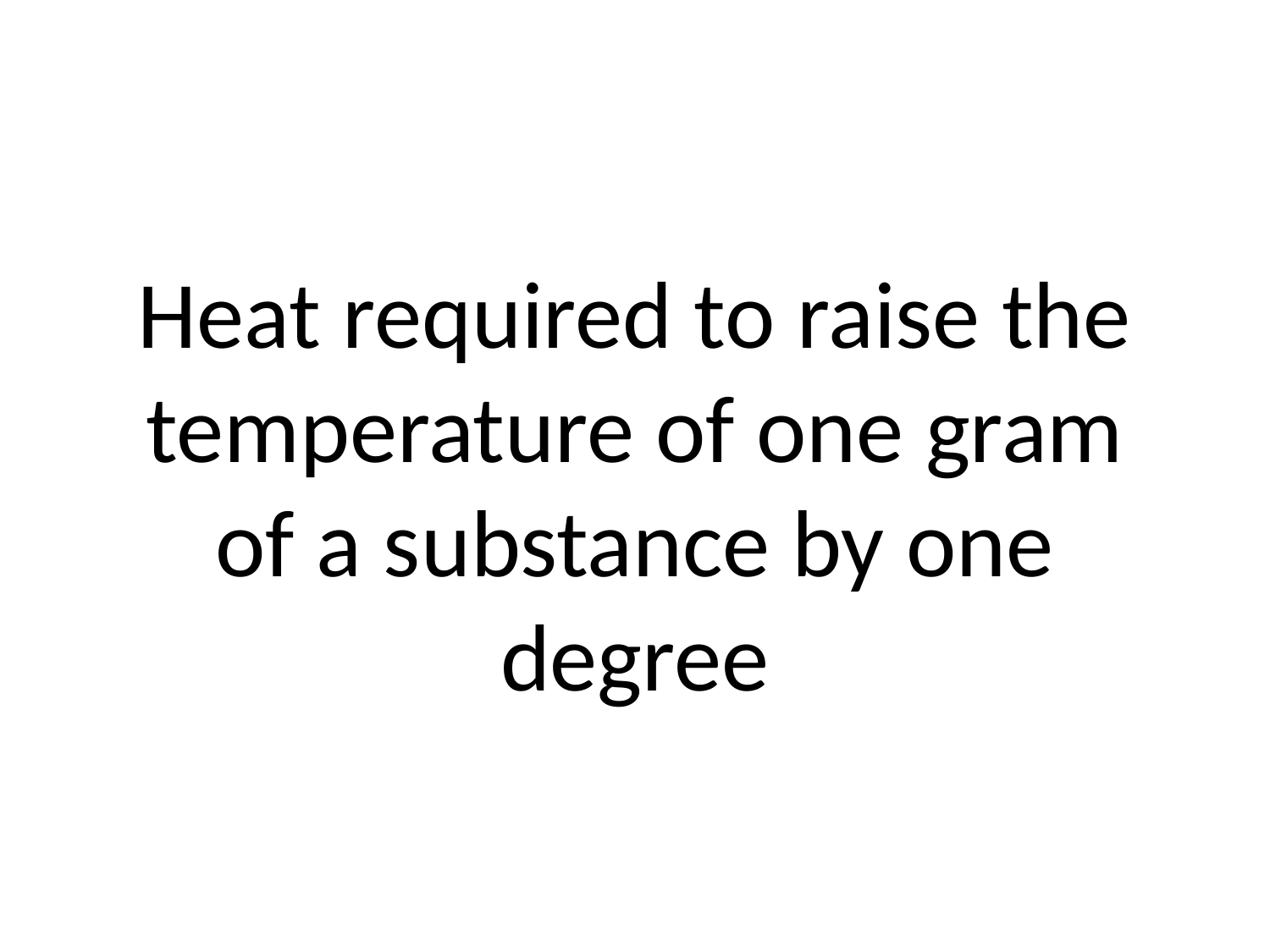

# Heat required to raise the temperature of one gram of a substance by one degree